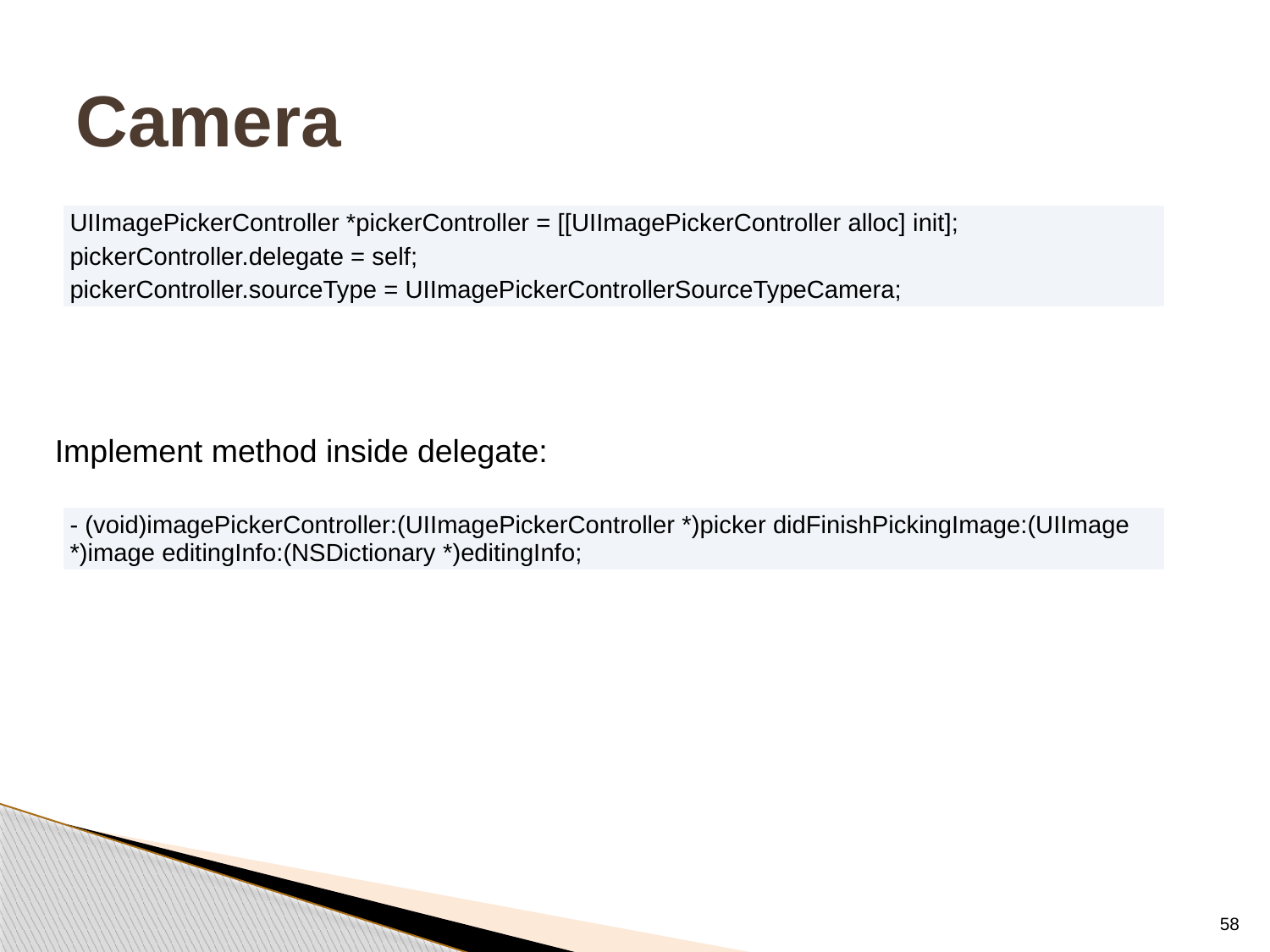

# Camera
| UIImagePickerController \*pickerController = [[UIImagePickerController alloc] init]; |
| --- |
| pickerController.delegate = self; |
| pickerController.sourceType = UIImagePickerControllerSourceTypeCamera; |
Implement method inside delegate:
| - (void)imagePickerController:(UIImagePickerController \*)picker didFinishPickingImage:(UIImage \*)image editingInfo:(NSDictionary \*)editingInfo; |
| --- |
58